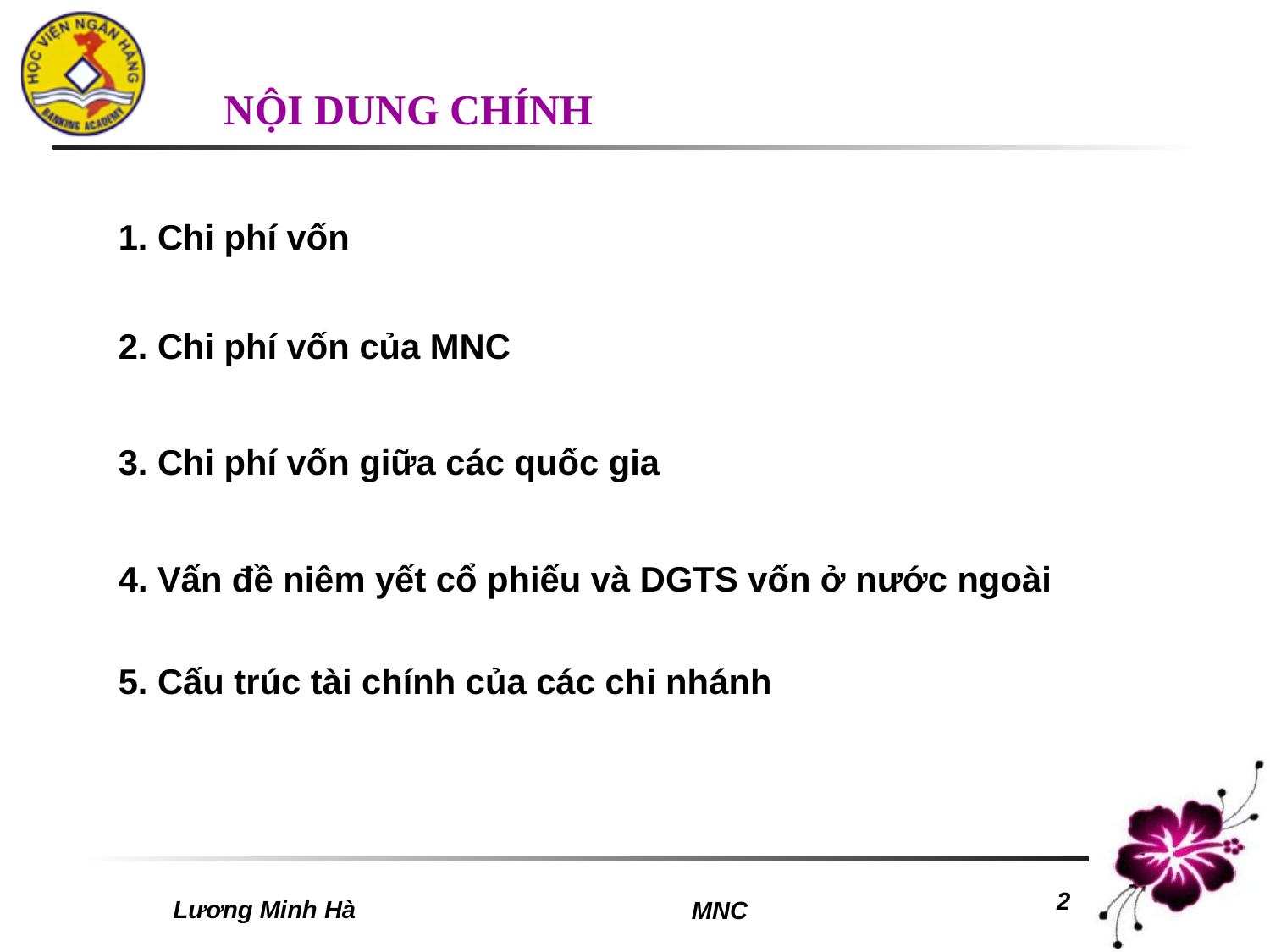

# NỘI DUNG CHÍNH
1. Chi phí vốn
2. Chi phí vốn của MNC
3. Chi phí vốn giữa các quốc gia
4. Vấn đề niêm yết cổ phiếu và DGTS vốn ở nước ngoài
5. Cấu trúc tài chính của các chi nhánh
Lương Minh Hà